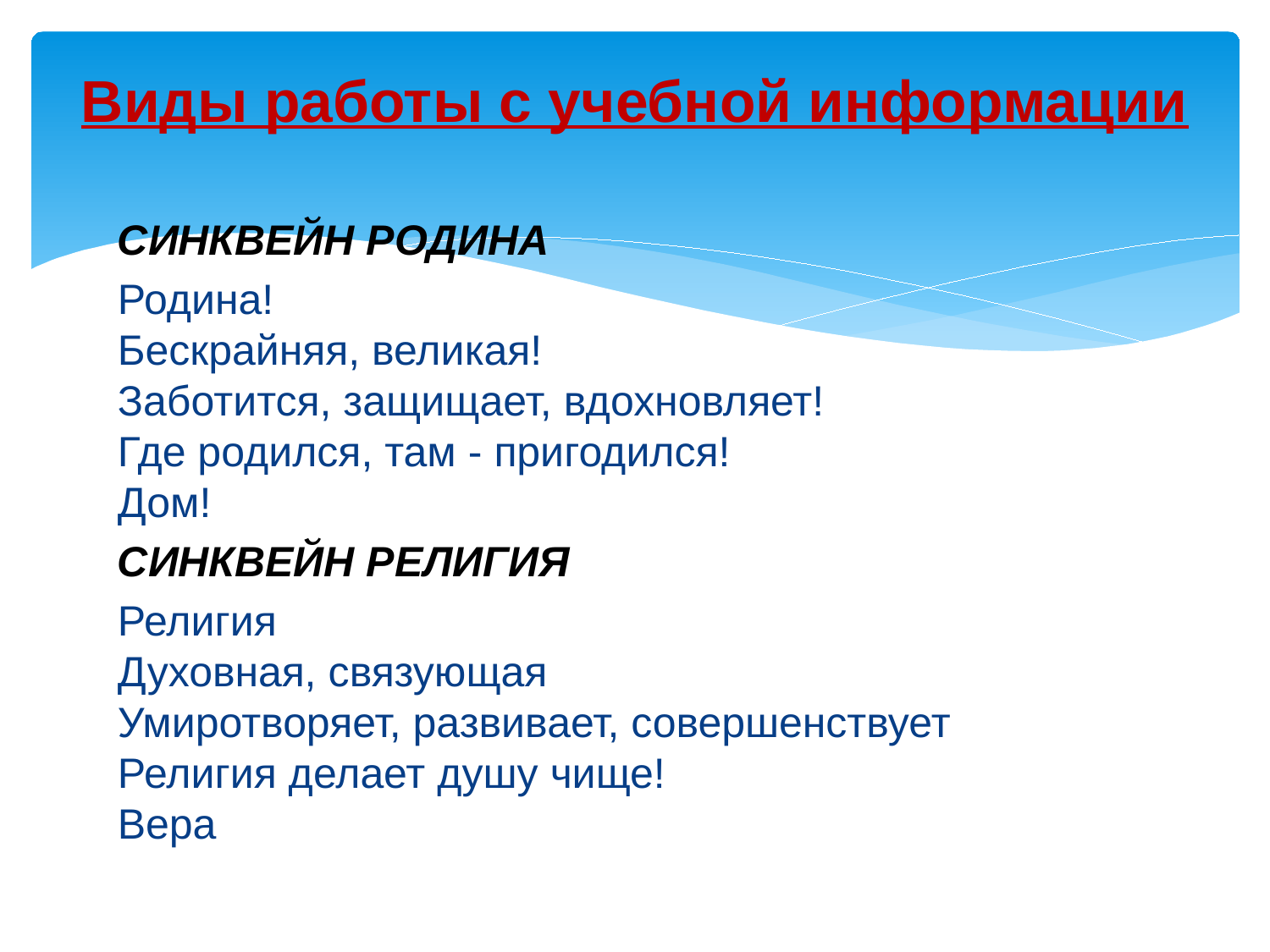

# Виды работы с учебной информации
СИНКВЕЙН РОДИНА
Родина! 
Бескрайняя, великая! 
Заботится, защищает, вдохновляет!
Где родился, там - пригодился! 
Дом!
СИНКВЕЙН РЕЛИГИЯ
Религия 
Духовная, связующая 
Умиротворяет, развивает, совершенствует
Религия делает душу чище! 
Вера